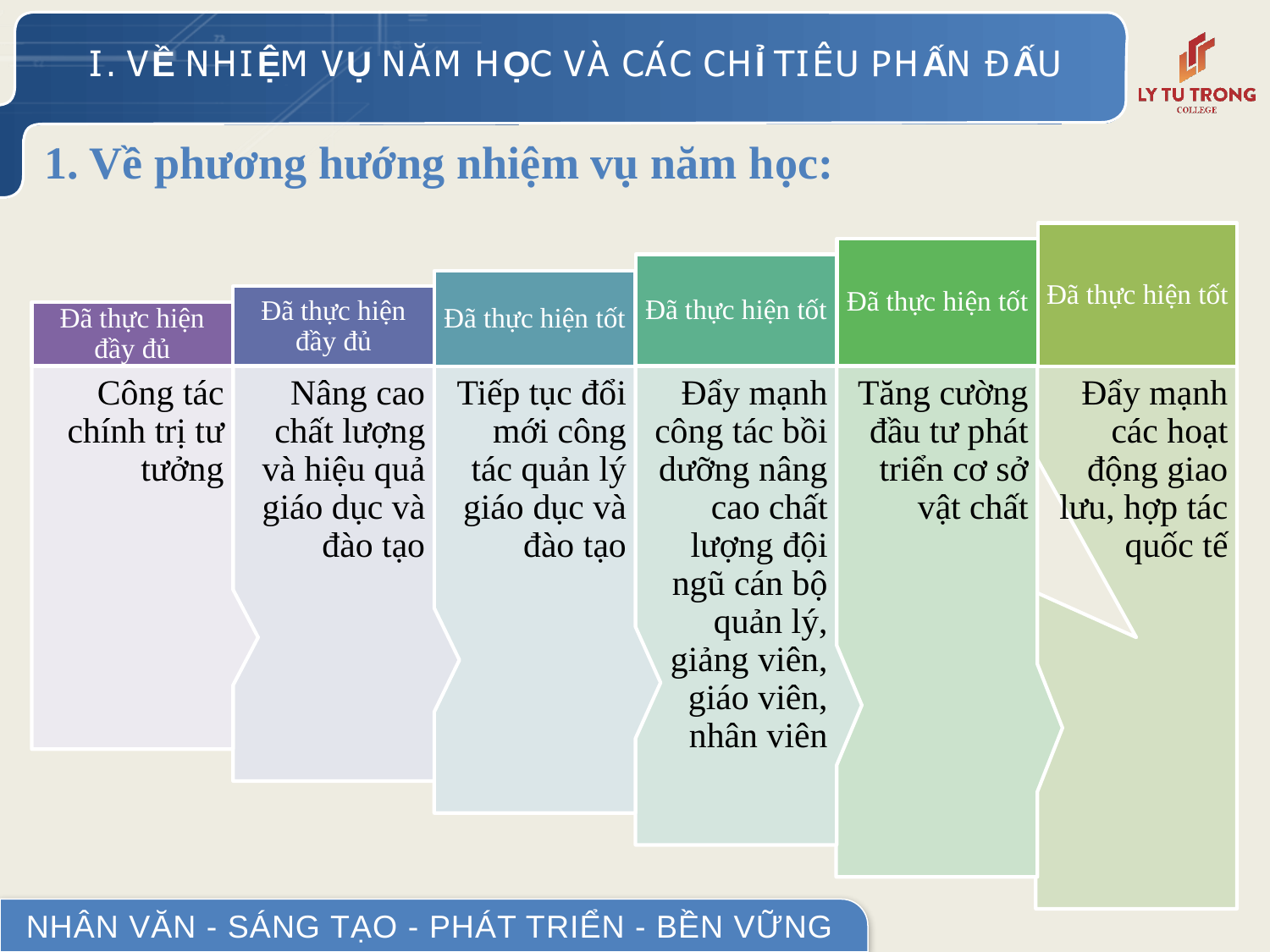

I. VỀ NHIỆM VỤ NĂM HỌC VÀ CÁC CHỈ TIÊU PHẤN ĐẤU
# 1. Về phương hướng nhiệm vụ năm học:
Đẩy mạnh các hoạt động giao lưu, hợp tác quốc tế
Đã thực hiện tốt
Tăng cường đầu tư phát triển cơ sở vật chất
Đã thực hiện tốt
Đẩy mạnh công tác bồi dưỡng nâng cao chất lượng đội ngũ cán bộ quản lý, giảng viên, giáo viên, nhân viên
Đã thực hiện tốt
Tiếp tục đổi mới công tác quản lý giáo dục và đào tạo
Đã thực hiện tốt
Nâng cao chất lượng và hiệu quả giáo dục và đào tạo
Đã thực hiện đầy đủ
Công tác chính trị tư tưởng
Đã thực hiện đầy đủ